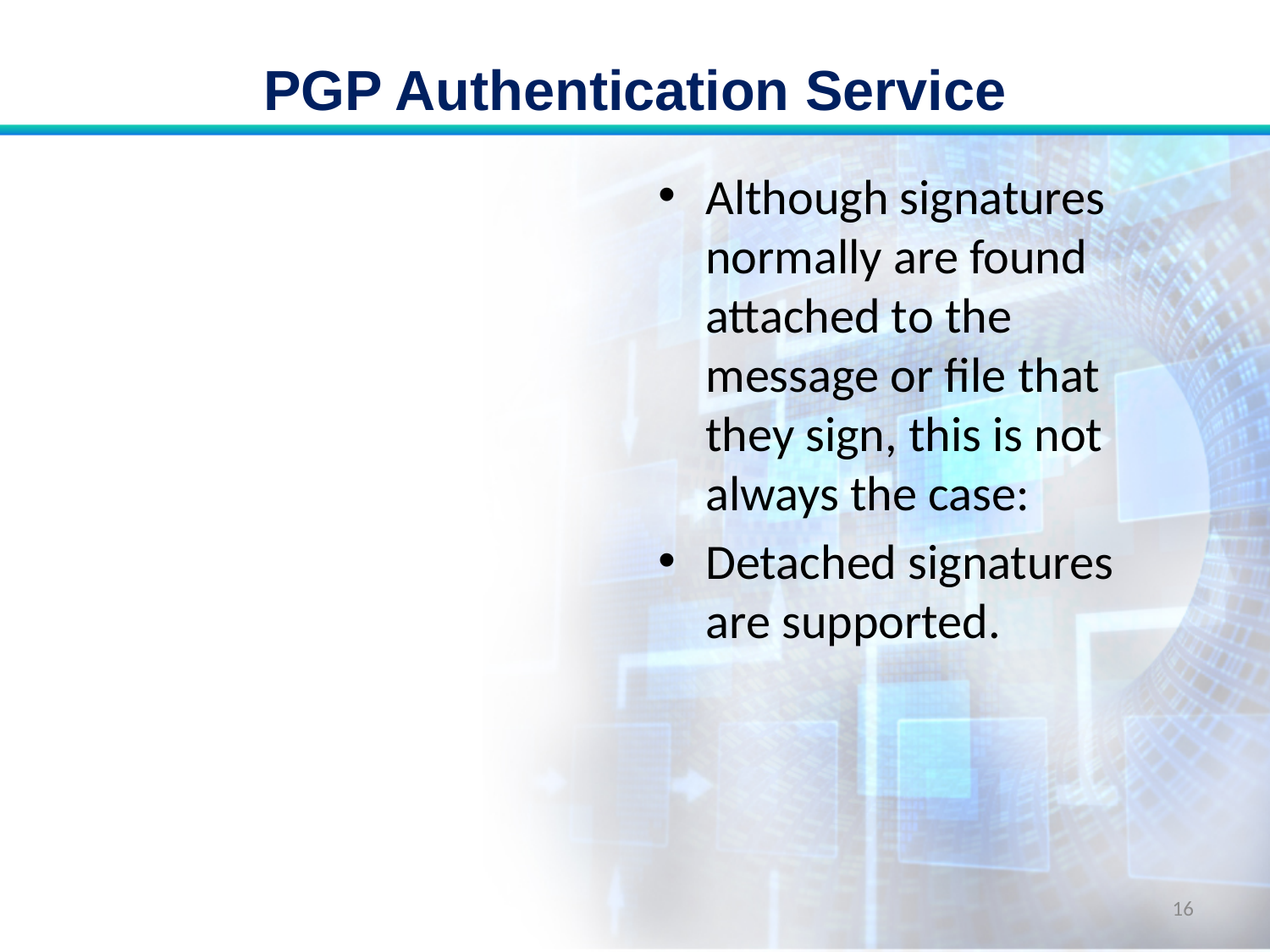

# PGP Authentication Service
Although signatures normally are found attached to the message or file that they sign, this is not always the case:
Detached signatures are supported.
16